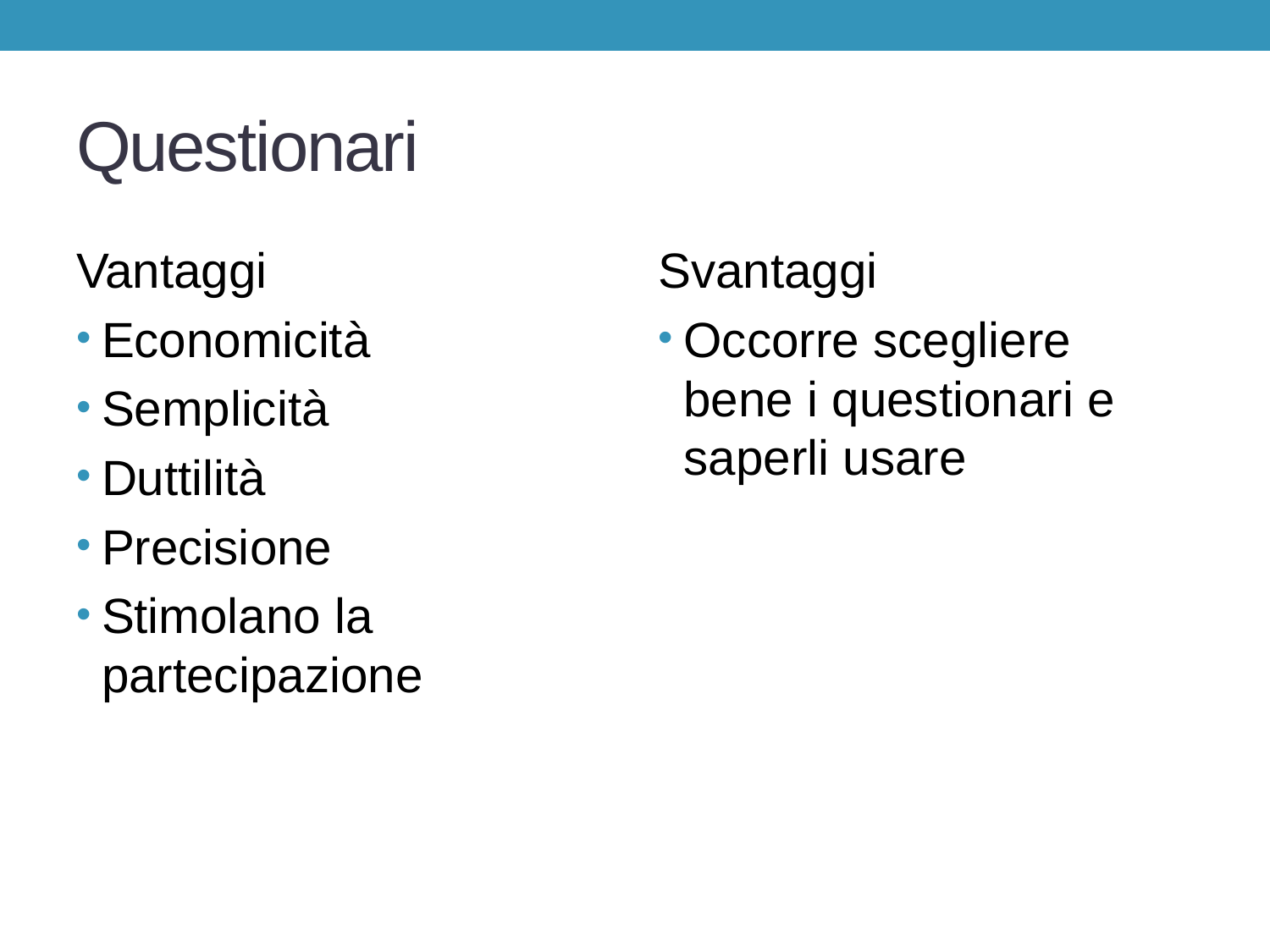

# Questionari
Vantaggi
Economicità
Semplicità
Duttilità
Precisione
Stimolano la partecipazione
Svantaggi
Occorre scegliere bene i questionari e saperli usare